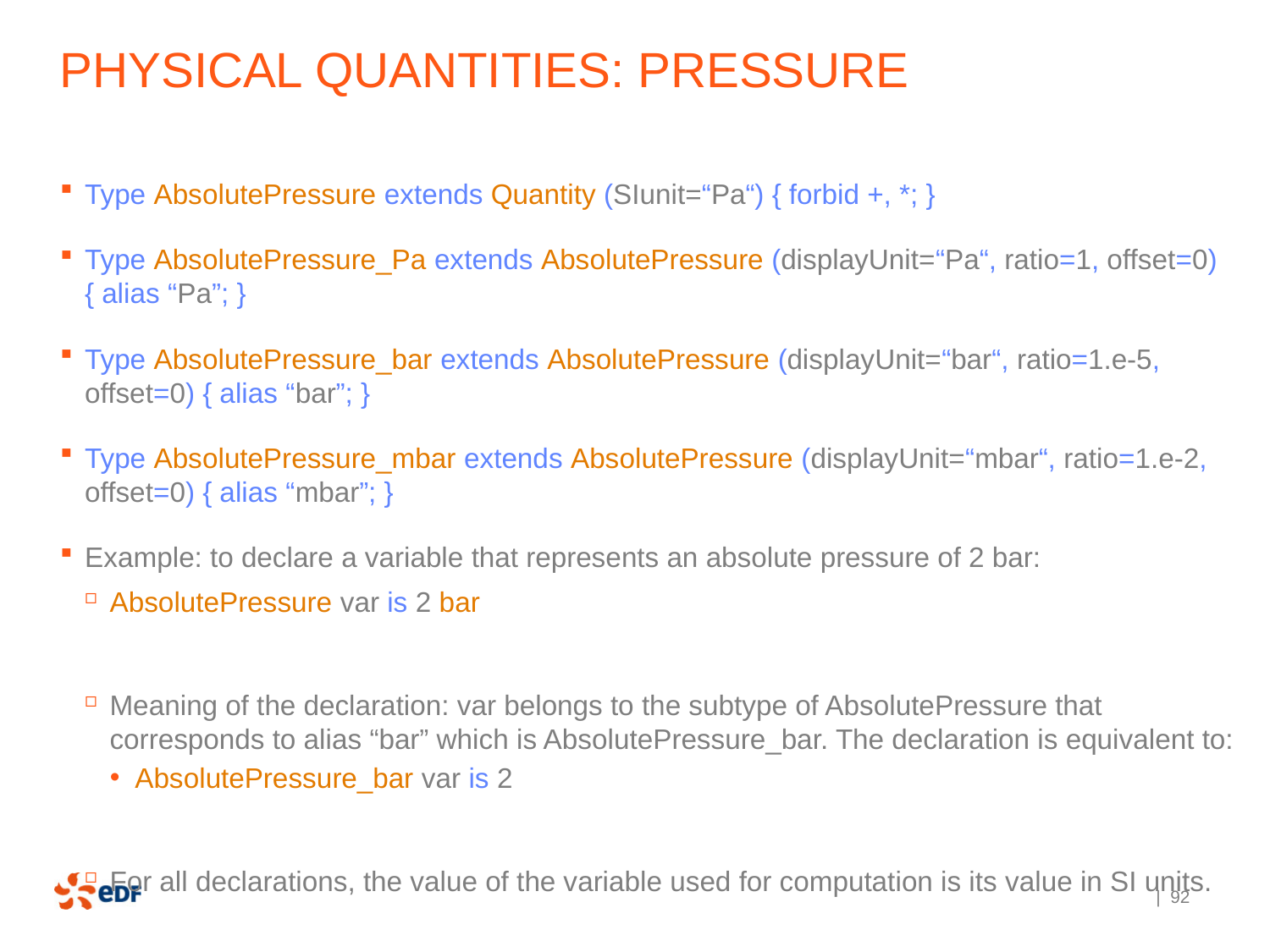

# Physical quantities: Pressure
Type AbsolutePressure extends Quantity (SIunit=“Pa“) { forbid +, *; }
Type AbsolutePressure_Pa extends AbsolutePressure (displayUnit=“Pa“, ratio=1, offset=0) { alias “Pa”; }
Type AbsolutePressure_bar extends AbsolutePressure (displayUnit=“bar“, ratio=1.e-5, offset=0) { alias “bar”; }
Type AbsolutePressure_mbar extends AbsolutePressure (displayUnit=“mbar“, ratio=1.e-2, offset=0) { alias “mbar”; }
Example: to declare a variable that represents an absolute pressure of 2 bar:
AbsolutePressure var is 2 bar

Meaning of the declaration: var belongs to the subtype of AbsolutePressure that corresponds to alias “bar” which is AbsolutePressure_bar. The declaration is equivalent to:
AbsolutePressure_bar var is 2

For all declarations, the value of the variable used for computation is its value in SI units.